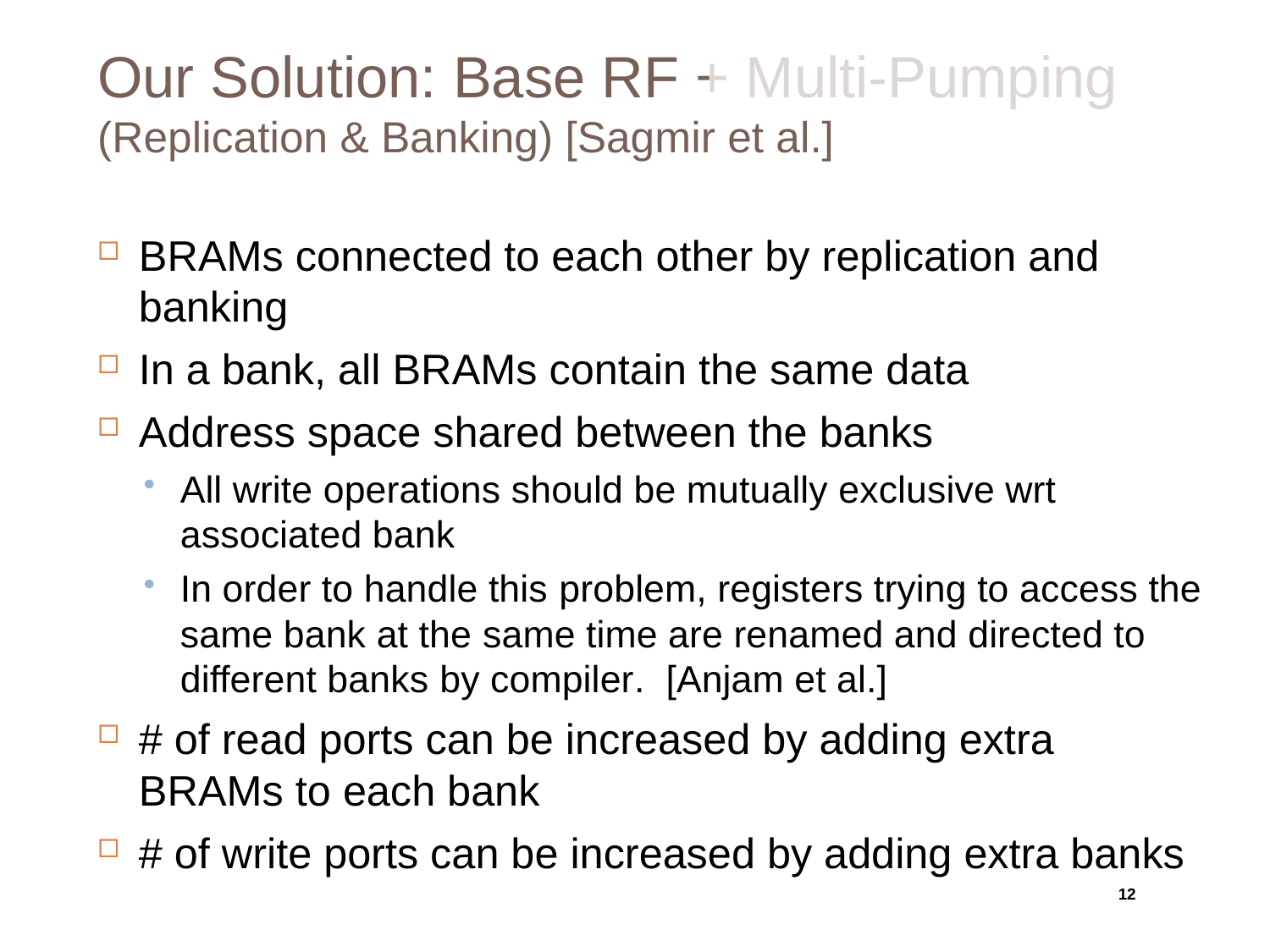

# Our Solution: Base RF + Multi-Pumping (Replication & Banking) [Sagmir et al.]
BRAMs connected to each other by replication and banking
In a bank, all BRAMs contain the same data
Address space shared between the banks
All write operations should be mutually exclusive wrt associated bank
In order to handle this problem, registers trying to access the same bank at the same time are renamed and directed to different banks by compiler.  [Anjam et al.]
# of read ports can be increased by adding extra BRAMs to each bank
# of write ports can be increased by adding extra banks

12